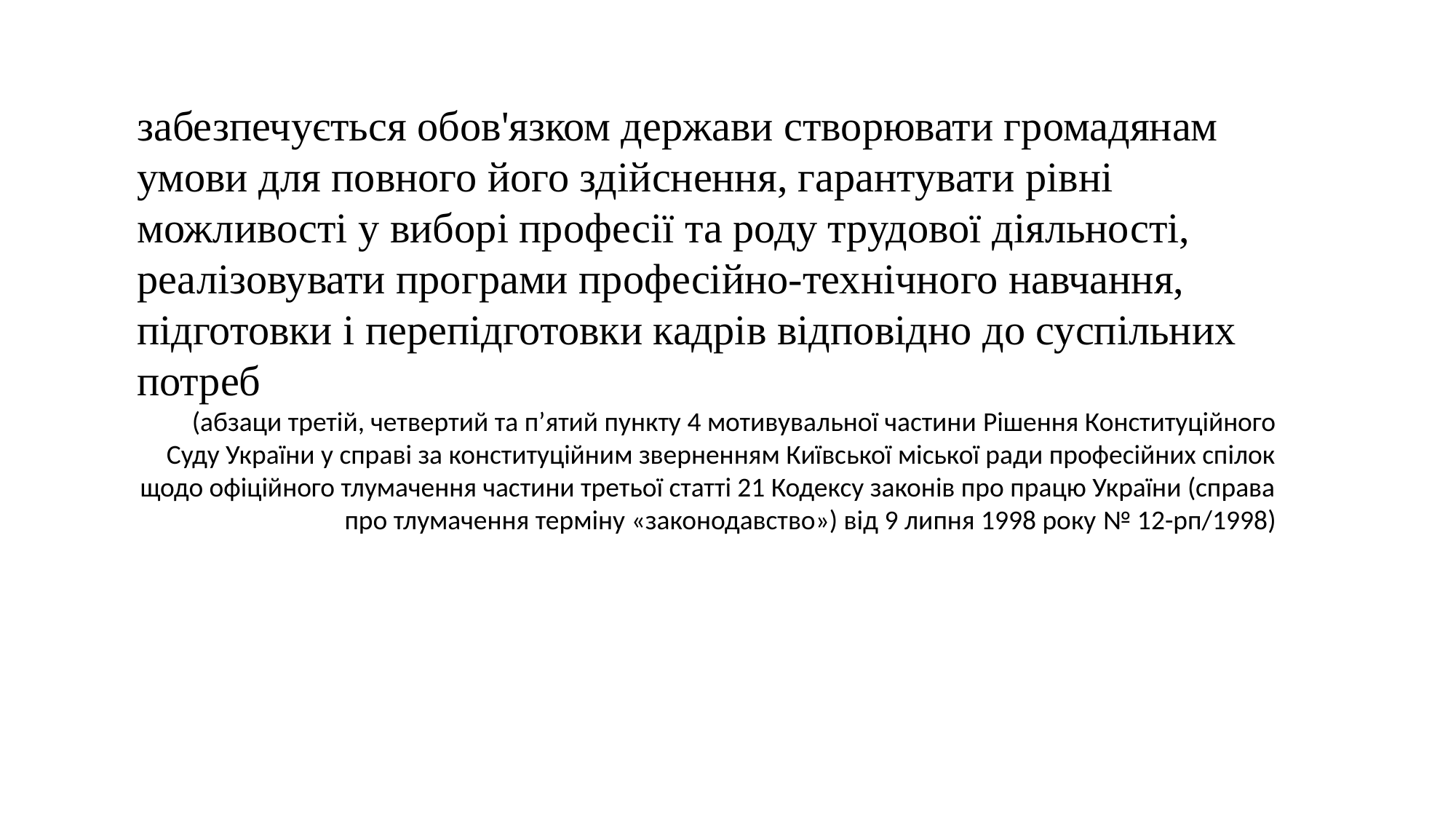

забезпечується обов'язком держави створювати громадянам умови для повного його здійснення, гарантувати рівні можливості у виборі професії та роду трудової діяльності, реалізовувати програми професійно-технічного навчання, підготовки і перепідготовки кадрів відповідно до суспільних потреб
(абзаци третій, четвертий та п’ятий пункту 4 мотивувальної частини Рішення Конституційного Суду України у справі за конституційним зверненням Київської міської ради професійних спілок щодо офіційного тлумачення частини третьої статті 21 Кодексу законів про працю України (справа про тлумачення терміну «законодавство») від 9 липня 1998 року № 12-рп/1998)